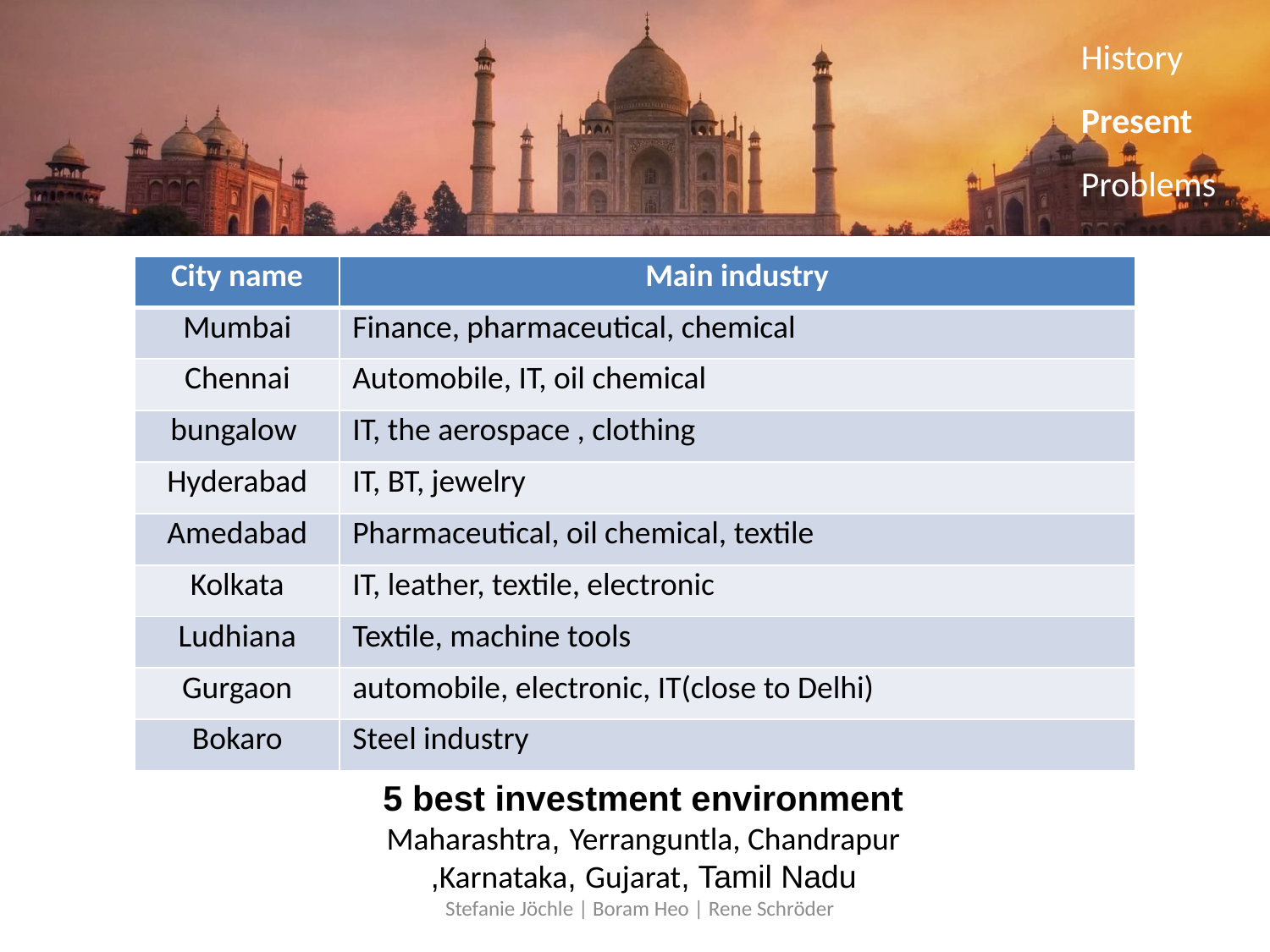

History
Present
Problems
| City name | Main industry |
| --- | --- |
| Mumbai | Finance, pharmaceutical, chemical |
| Chennai | Automobile, IT, oil chemical |
| bungalow | IT, the aerospace , clothing |
| Hyderabad | IT, BT, jewelry |
| Amedabad | Pharmaceutical, oil chemical, textile |
| Kolkata | IT, leather, textile, electronic |
| Ludhiana | Textile, machine tools |
| Gurgaon | automobile, electronic, IT(close to Delhi) |
| Bokaro | Steel industry |
5 best investment environment
Maharashtra, Yerranguntla, Chandrapur
,Karnataka, Gujarat, Tamil Nadu
Stefanie Jöchle | Boram Heo | Rene Schröder